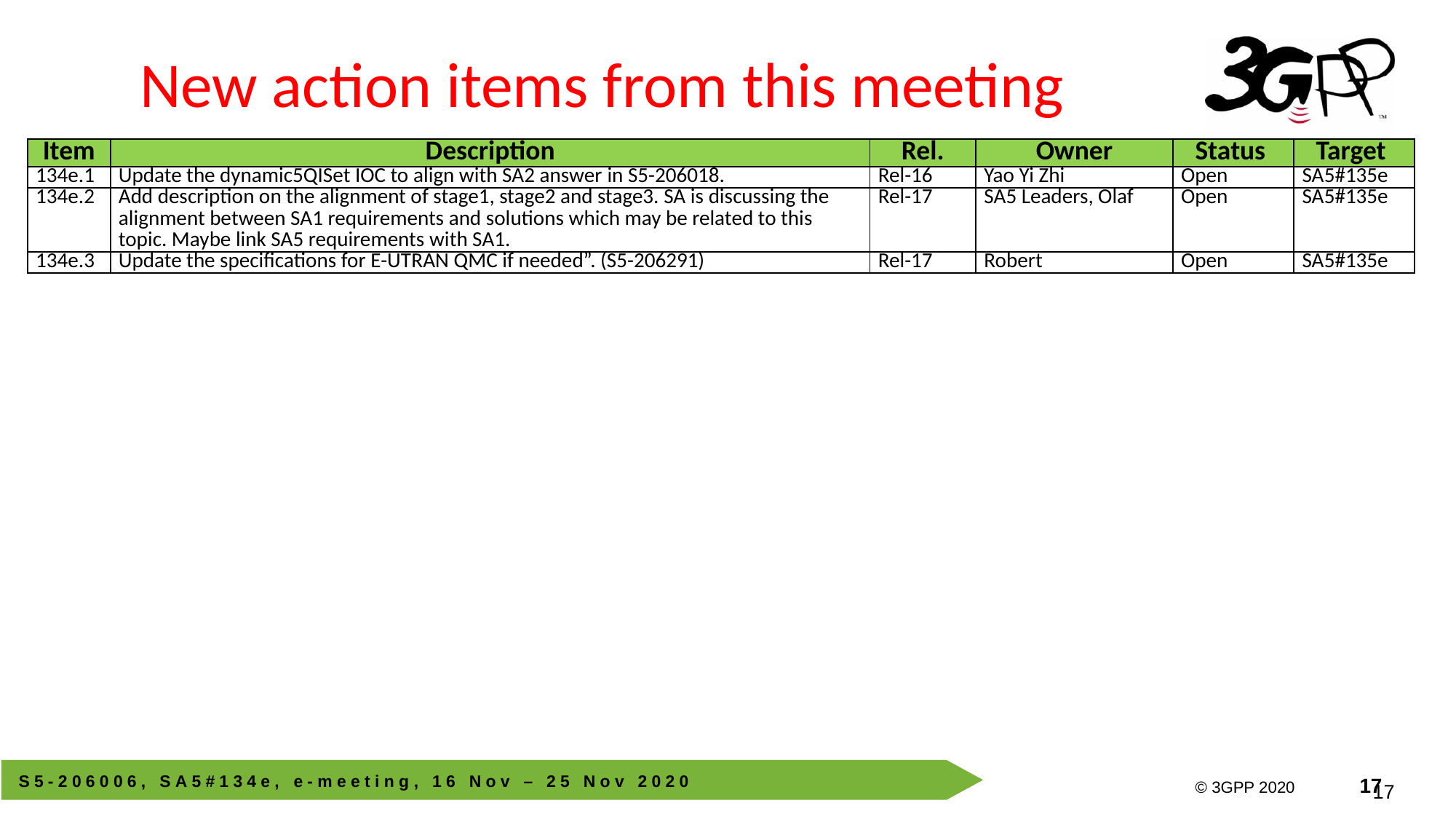

# New action items from this meeting
| Item | Description | Rel. | Owner | Status | Target |
| --- | --- | --- | --- | --- | --- |
| 134e.1 | Update the dynamic5QISet IOC to align with SA2 answer in S5-206018. | Rel-16 | Yao Yi Zhi | Open | SA5#135e |
| 134e.2 | Add description on the alignment of stage1, stage2 and stage3. SA is discussing the alignment between SA1 requirements and solutions which may be related to this topic. Maybe link SA5 requirements with SA1. | Rel-17 | SA5 Leaders, Olaf | Open | SA5#135e |
| 134e.3 | Update the specifications for E-UTRAN QMC if needed”. (S5-206291) | Rel-17 | Robert | Open | SA5#135e |
17